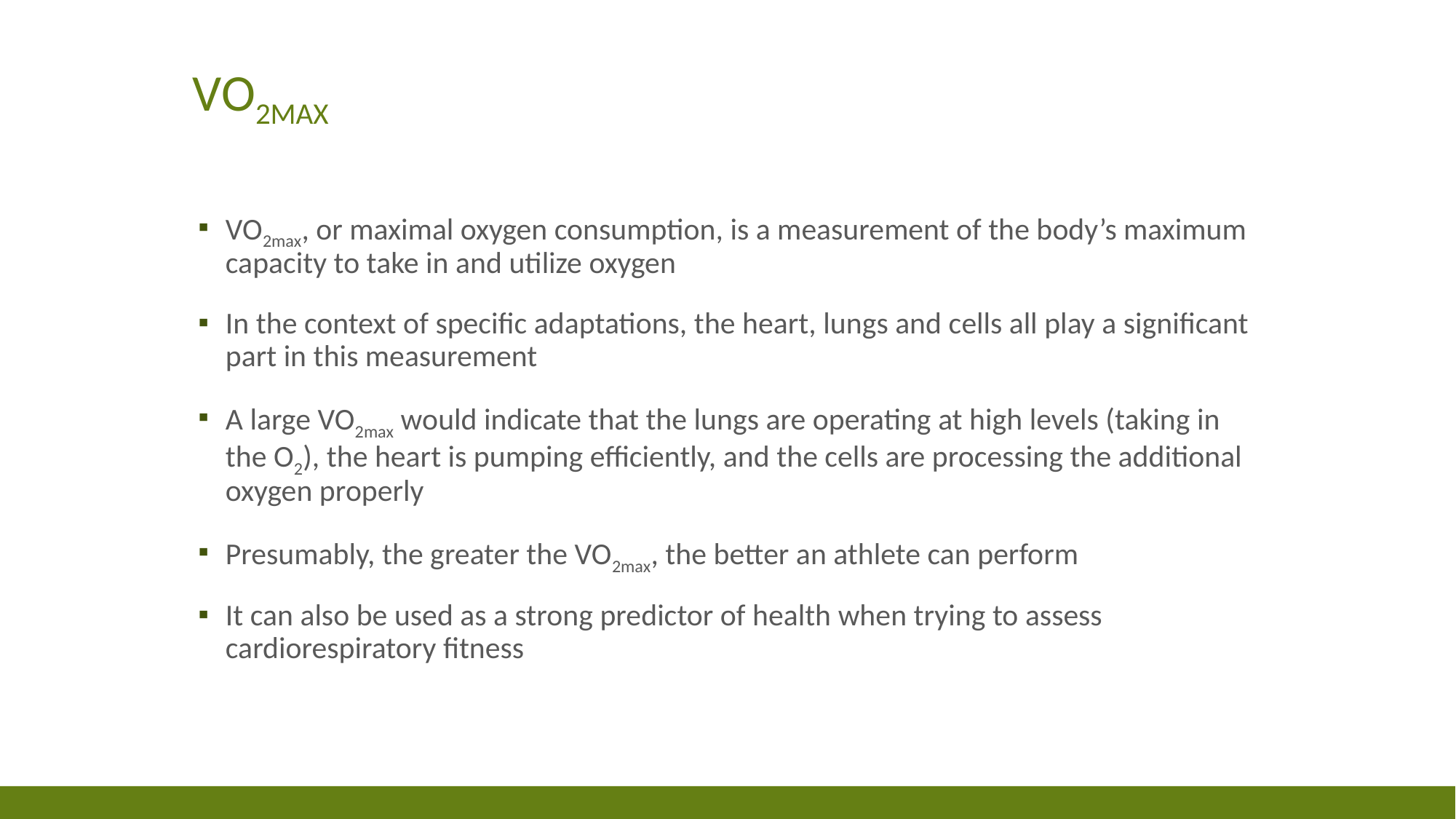

# VO2max
VO2max, or maximal oxygen consumption, is a measurement of the body’s maximum capacity to take in and utilize oxygen
In the context of specific adaptations, the heart, lungs and cells all play a significant part in this measurement
A large VO2max would indicate that the lungs are operating at high levels (taking in the O2), the heart is pumping efficiently, and the cells are processing the additional oxygen properly
Presumably, the greater the VO2max, the better an athlete can perform
It can also be used as a strong predictor of health when trying to assess cardiorespiratory fitness